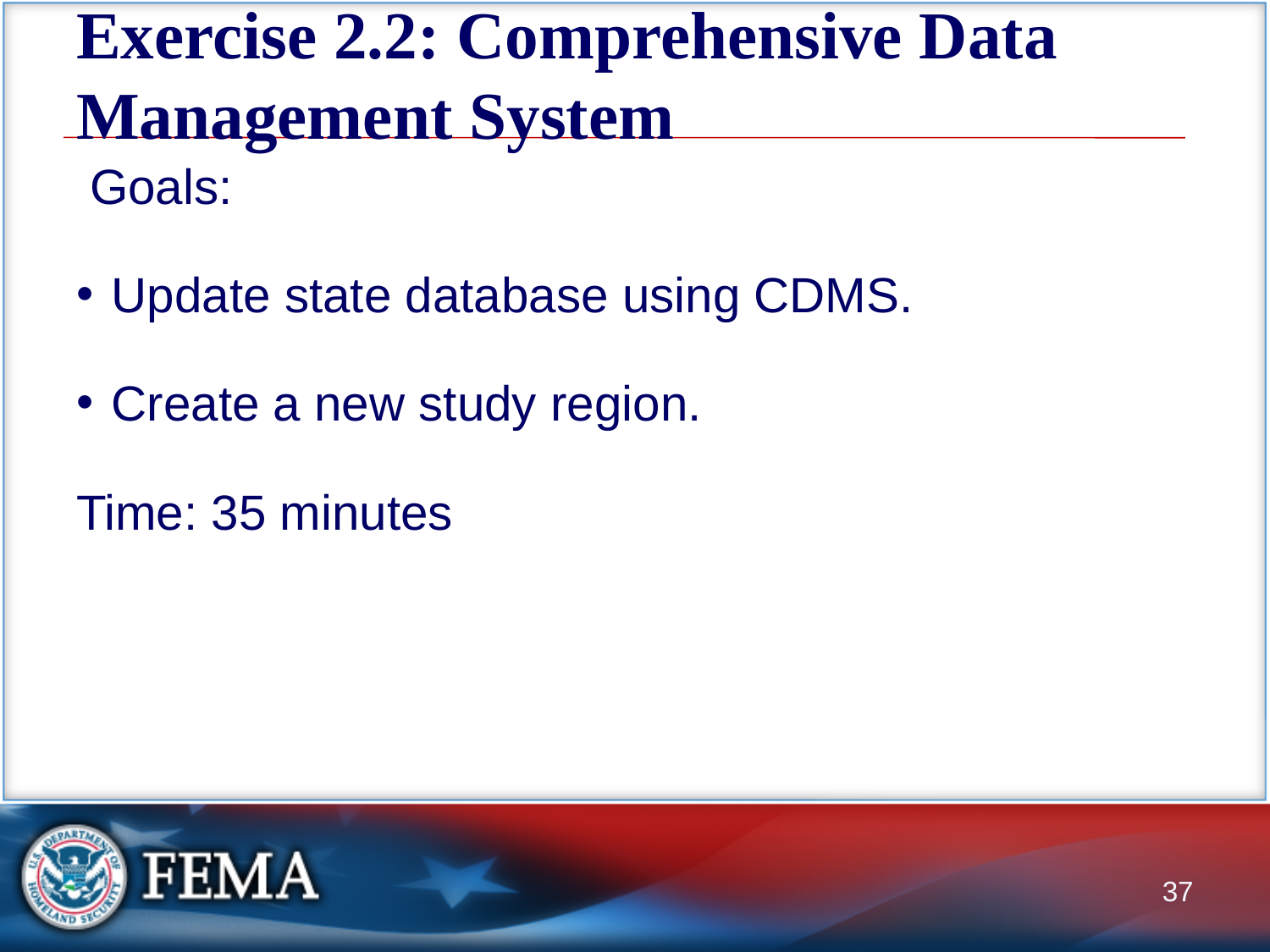

# Exercise 2.2: Comprehensive Data Management System
 Goals:
Update state database using CDMS.
Create a new study region.
Time: 35 minutes
37